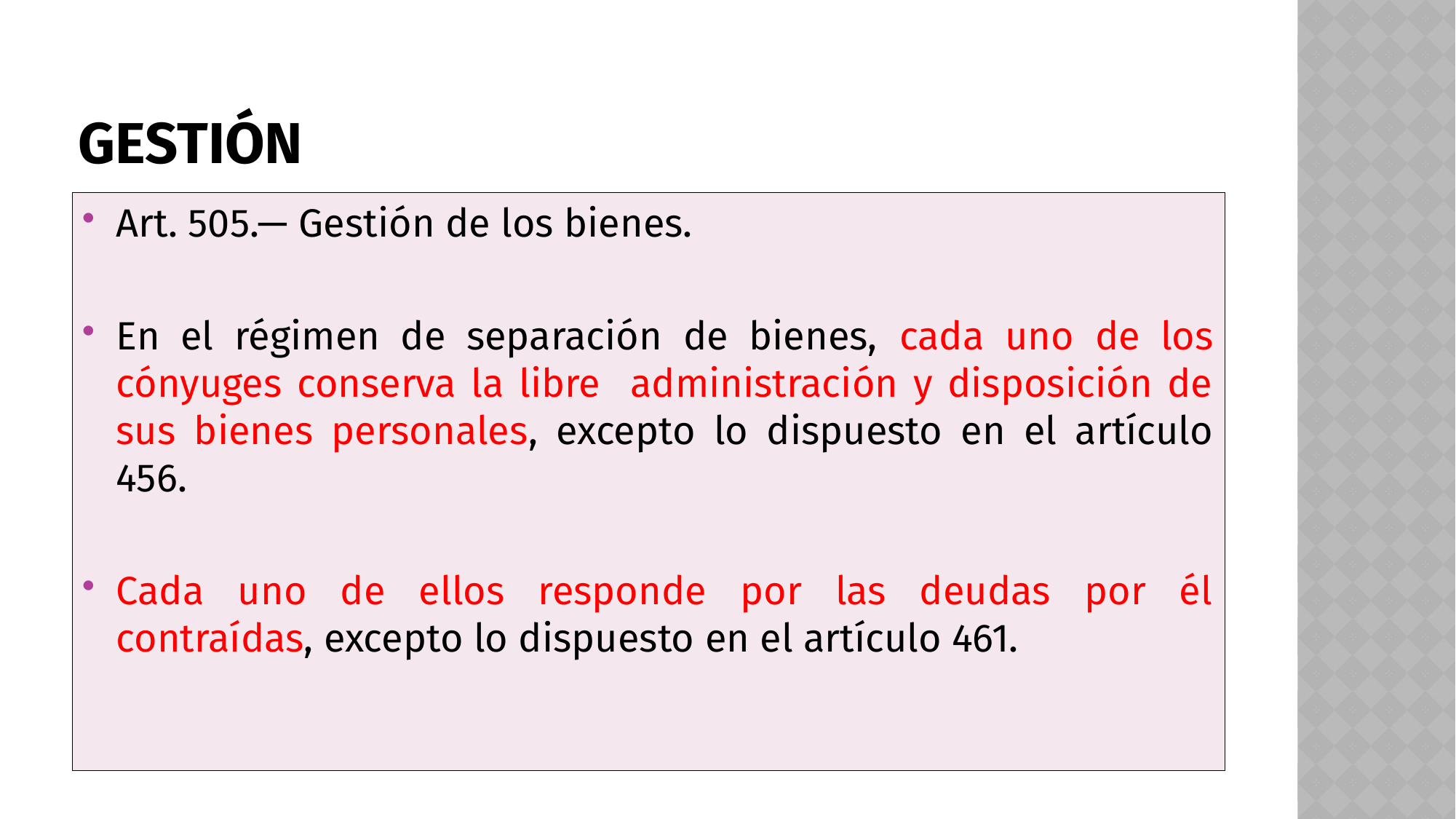

# gestión
Art. 505.— Gestión de los bienes.

En el régimen de separación de bienes, cada uno de los cónyuges conserva la libre  administración y disposición de sus bienes personales, excepto lo dispuesto en el artículo 456.

Cada uno de ellos responde por las deudas por él contraídas, excepto lo dispuesto en el artículo 461.